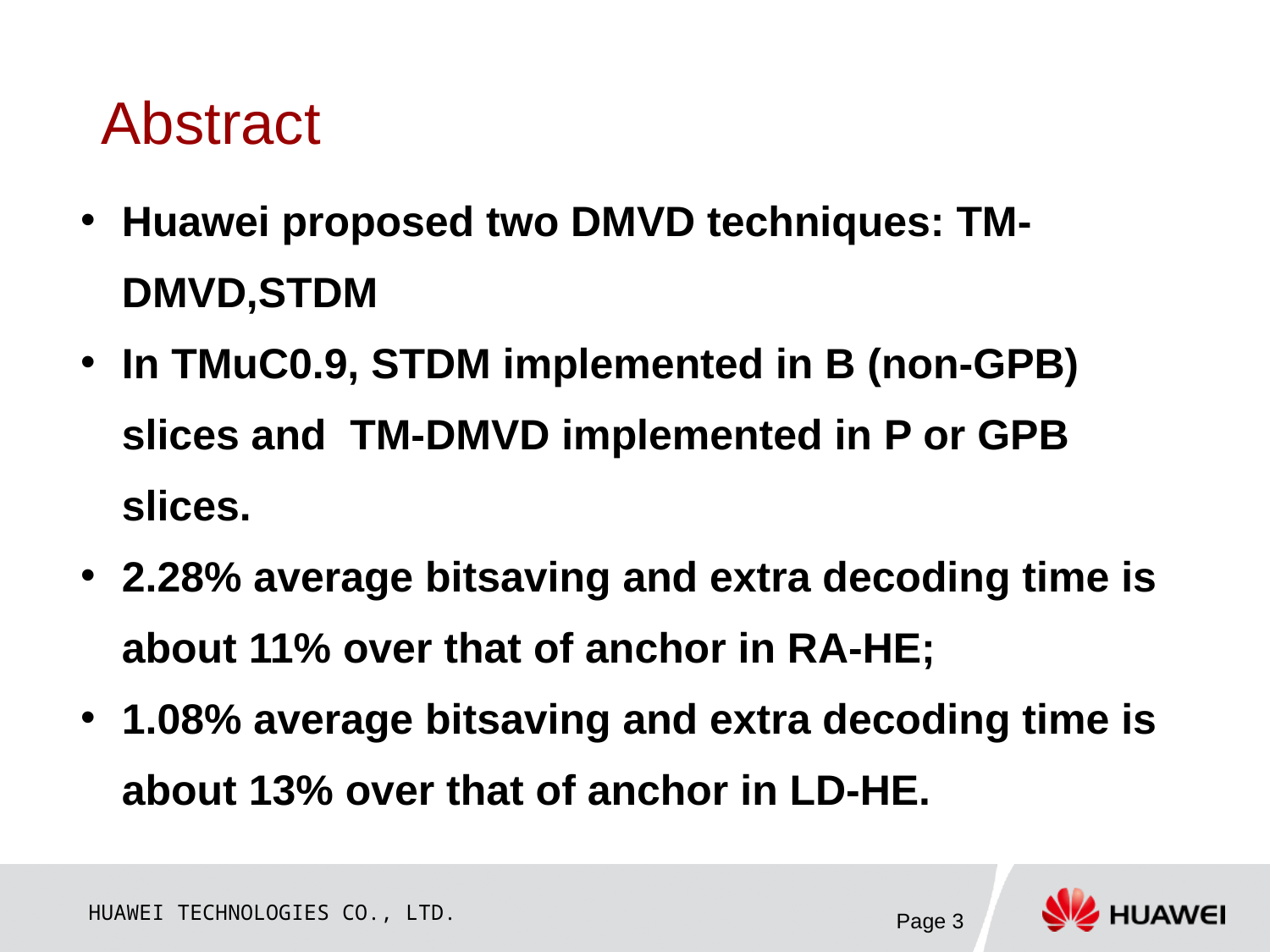

# Abstract
Huawei proposed two DMVD techniques: TM-DMVD,STDM
In TMuC0.9, STDM implemented in B (non-GPB) slices and  TM-DMVD implemented in P or GPB slices.
2.28% average bitsaving and extra decoding time is about 11% over that of anchor in RA-HE;
1.08% average bitsaving and extra decoding time is about 13% over that of anchor in LD-HE.